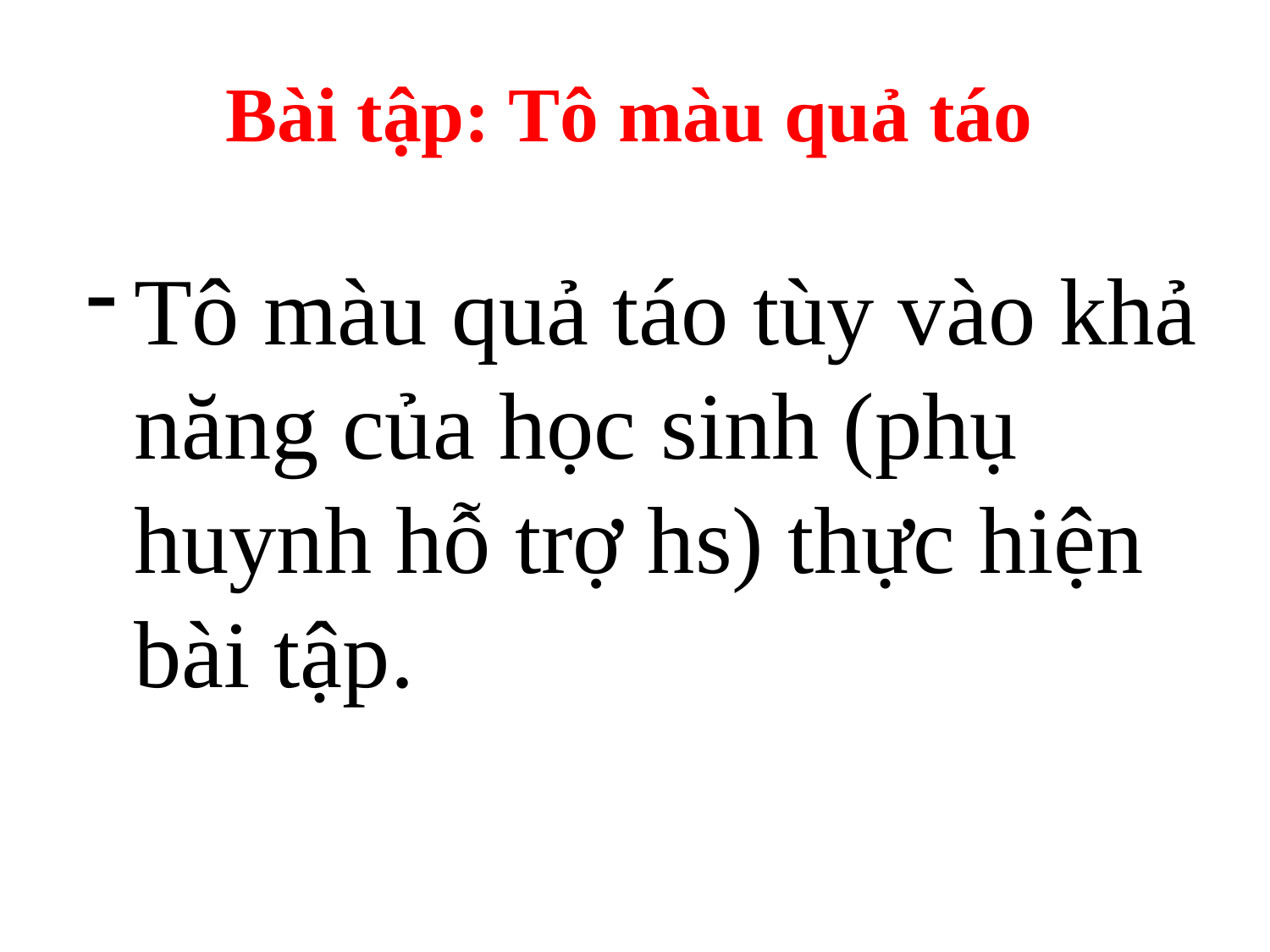

# Bài tập: Tô màu quả táo
Tô màu quả táo tùy vào khả năng của học sinh (phụ huynh hỗ trợ hs) thực hiện bài tập.